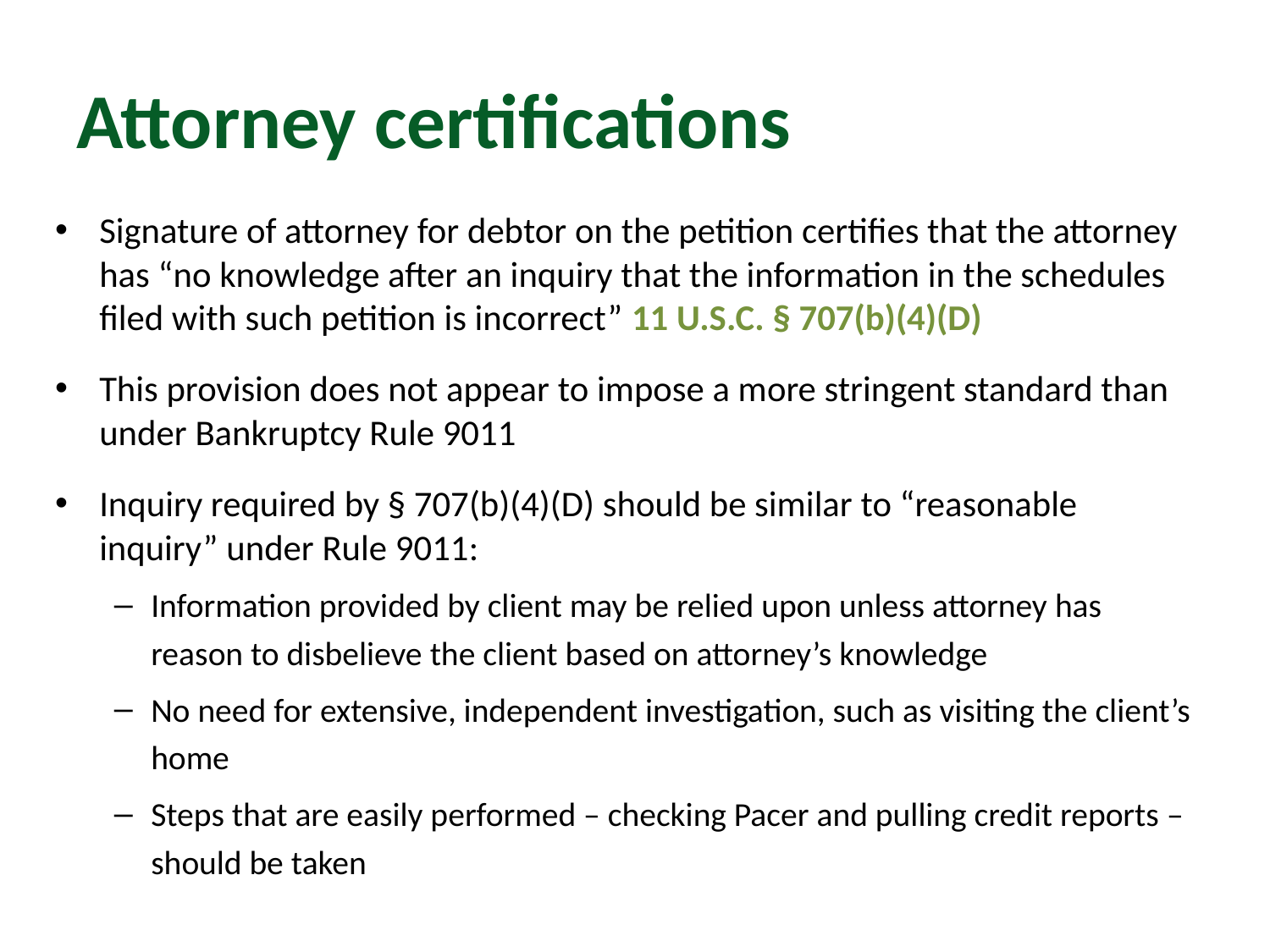

# Attorney certifications
Signature of attorney for debtor on the petition certifies that the attorney has “no knowledge after an inquiry that the information in the schedules filed with such petition is incorrect” 11 U.S.C. § 707(b)(4)(D)
This provision does not appear to impose a more stringent standard than under Bankruptcy Rule 9011
Inquiry required by § 707(b)(4)(D) should be similar to “reasonable inquiry” under Rule 9011:
Information provided by client may be relied upon unless attorney has reason to disbelieve the client based on attorney’s knowledge
No need for extensive, independent investigation, such as visiting the client’s home
Steps that are easily performed – checking Pacer and pulling credit reports – should be taken